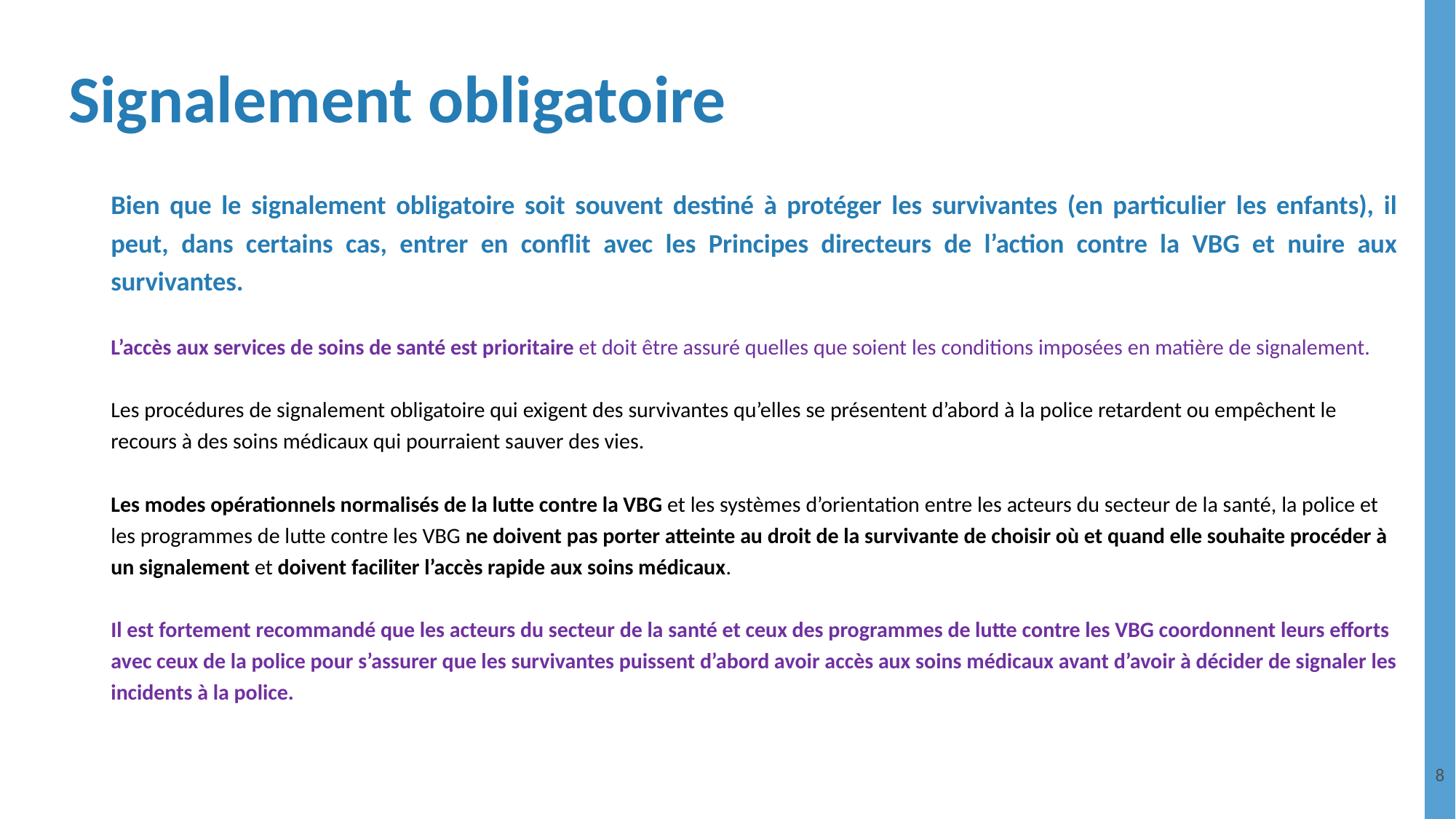

# Signalement obligatoire
Bien que le signalement obligatoire soit souvent destiné à protéger les survivantes (en particulier les enfants), il peut, dans certains cas, entrer en conflit avec les Principes directeurs de l’action contre la VBG et nuire aux survivantes.

L’accès aux services de soins de santé est prioritaire et doit être assuré quelles que soient les conditions imposées en matière de signalement.

Les procédures de signalement obligatoire qui exigent des survivantes qu’elles se présentent d’abord à la police retardent ou empêchent le recours à des soins médicaux qui pourraient sauver des vies.

Les modes opérationnels normalisés de la lutte contre la VBG et les systèmes d’orientation entre les acteurs du secteur de la santé, la police et les programmes de lutte contre les VBG ne doivent pas porter atteinte au droit de la survivante de choisir où et quand elle souhaite procéder à un signalement et doivent faciliter l’accès rapide aux soins médicaux.

Il est fortement recommandé que les acteurs du secteur de la santé et ceux des programmes de lutte contre les VBG coordonnent leurs efforts avec ceux de la police pour s’assurer que les survivantes puissent d’abord avoir accès aux soins médicaux avant d’avoir à décider de signaler les incidents à la police.